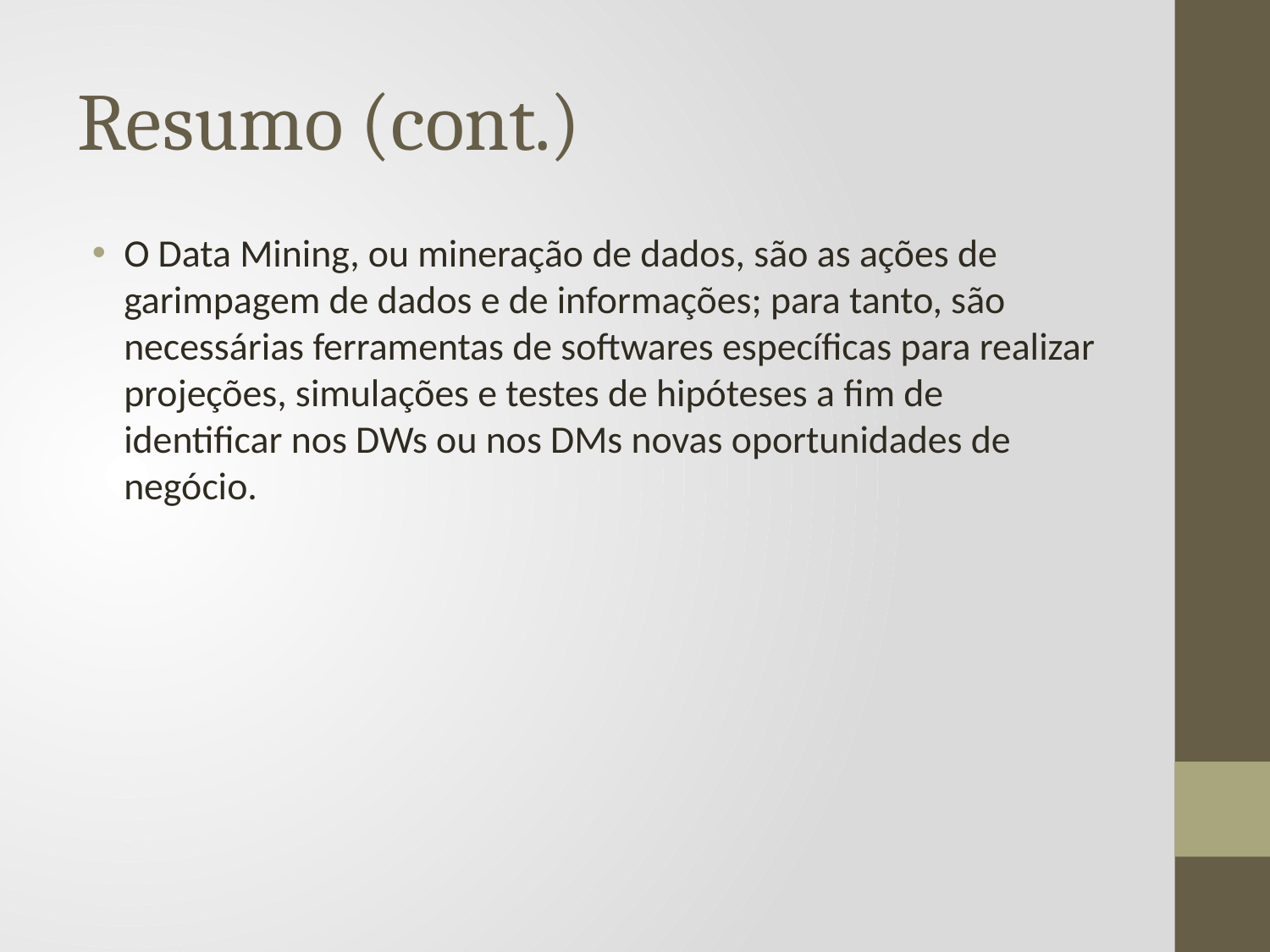

# Resumo (cont.)
O Data Mining, ou mineração de dados, são as ações de garimpagem de dados e de informações; para tanto, são necessárias ferramentas de softwares específicas para realizar projeções, simulações e testes de hipóteses a fim de identificar nos DWs ou nos DMs novas oportunidades de negócio.